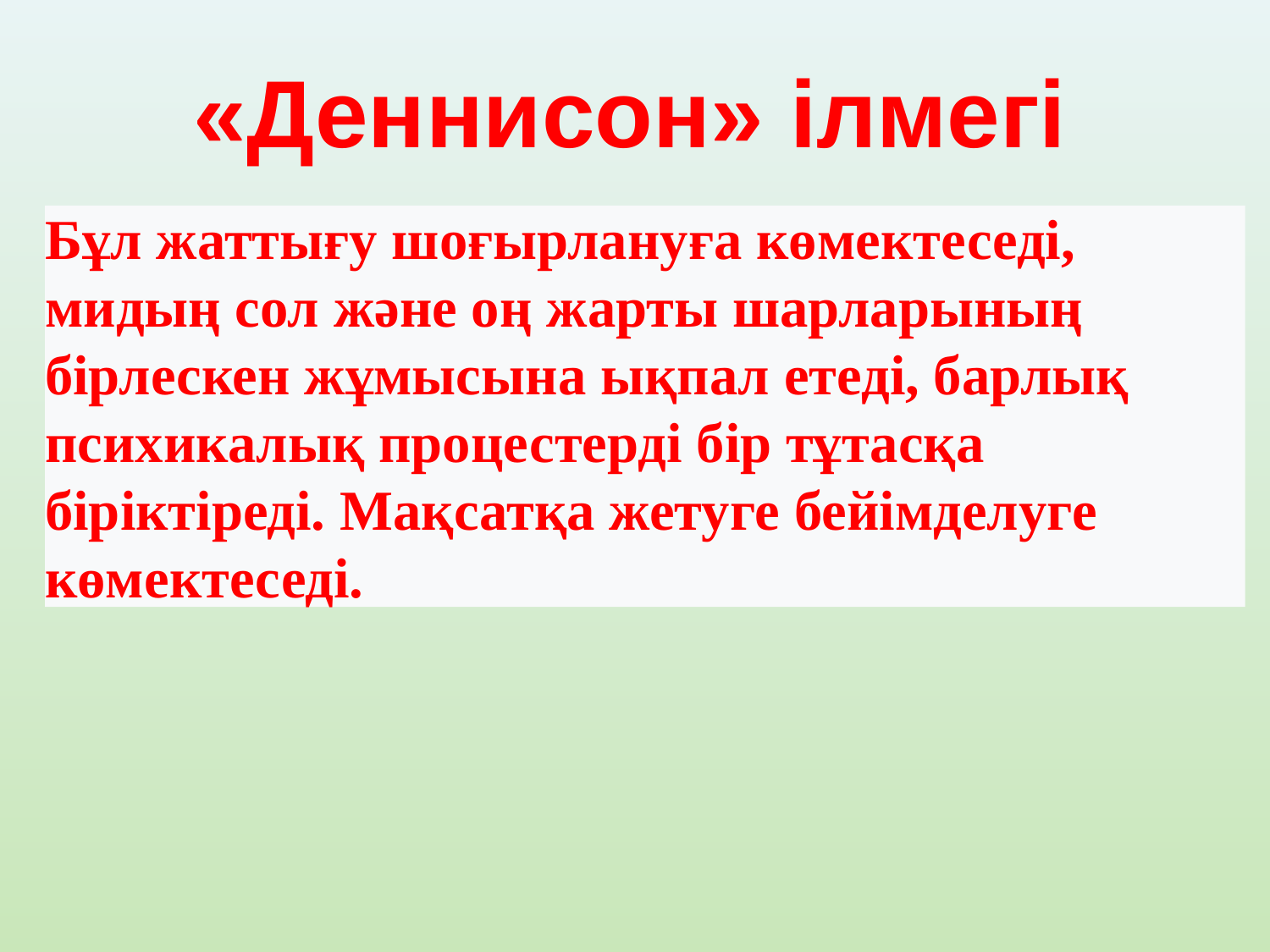

«Деннисон» ілмегі
Бұл жаттығу шоғырлануға көмектеседі, мидың сол және оң жарты шарларының бірлескен жұмысына ықпал етеді, барлық психикалық процестерді бір тұтасқа біріктіреді. Мақсатқа жетуге бейімделуге көмектеседі.